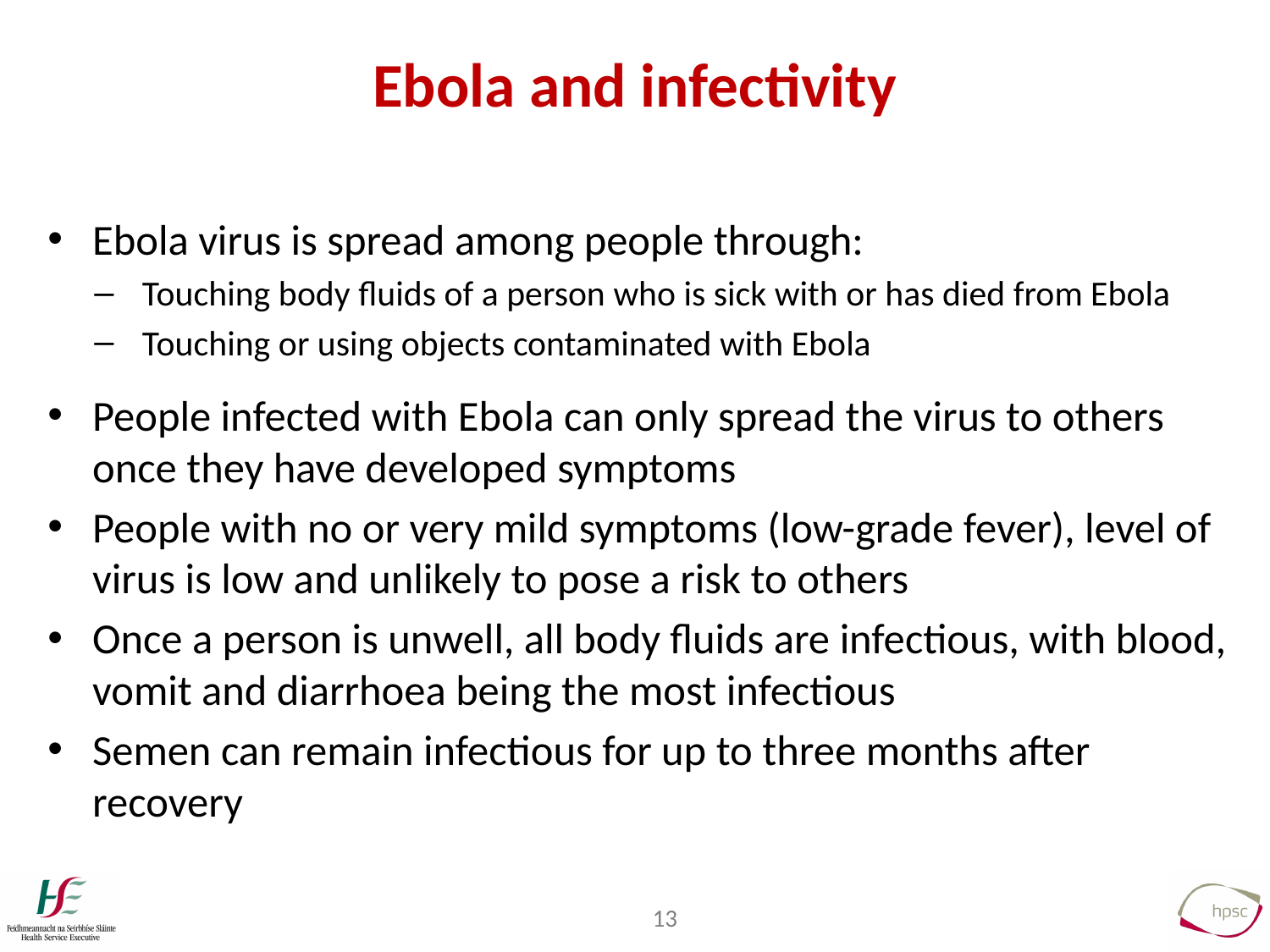

# Ebola and infectivity
Ebola virus is spread among people through:
Touching body fluids of a person who is sick with or has died from Ebola
Touching or using objects contaminated with Ebola

People infected with Ebola can only spread the virus to others once they have developed symptoms
People with no or very mild symptoms (low-grade fever), level of virus is low and unlikely to pose a risk to others
Once a person is unwell, all body fluids are infectious, with blood, vomit and diarrhoea being the most infectious
Semen can remain infectious for up to three months after recovery